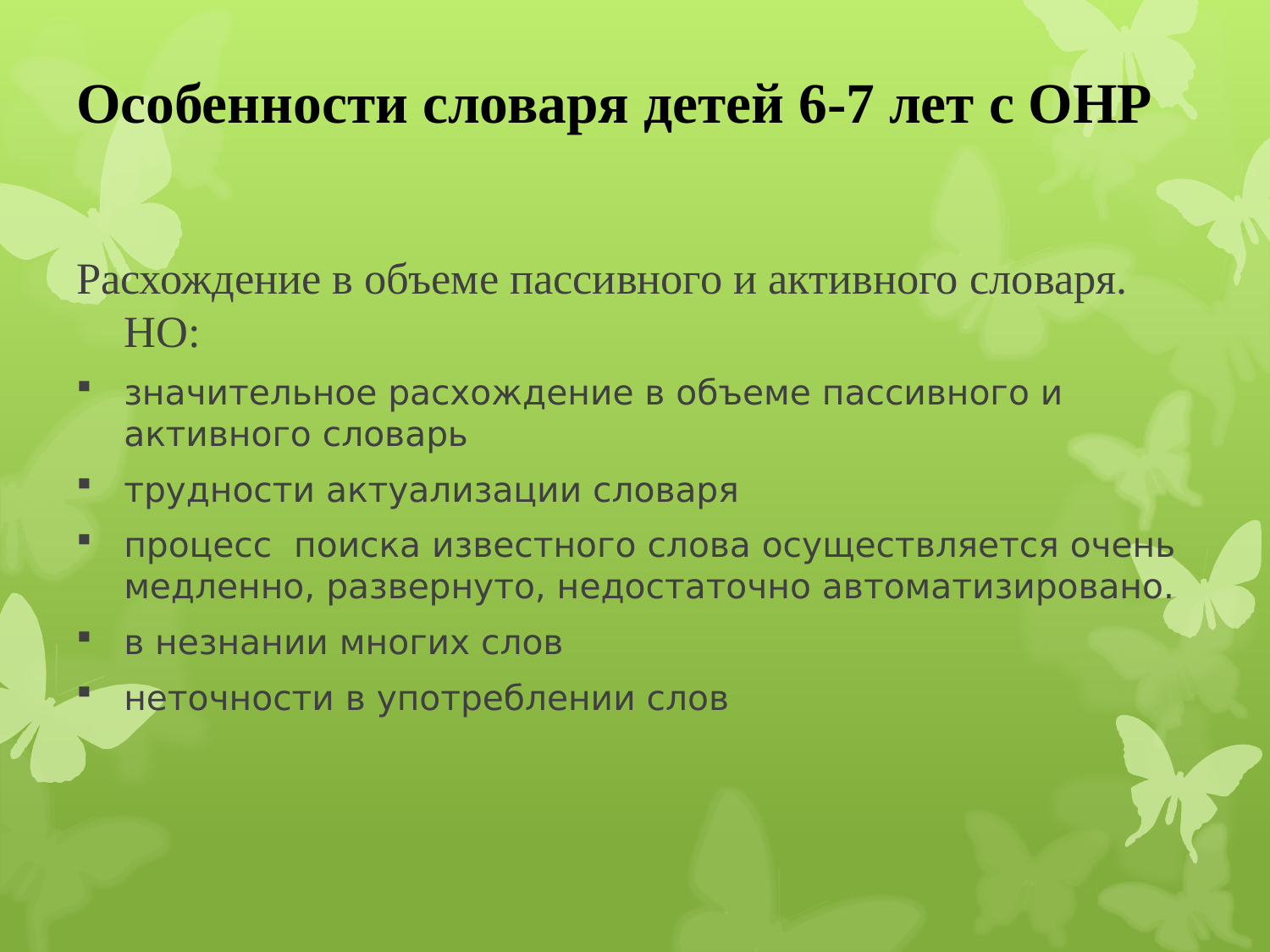

# Особенности словаря детей 6-7 лет с ОНР
Расхождение в объеме пассивного и активного словаря. НО:
значительное расхождение в объеме пассивного и активного словарь
трудности актуализации словаря
процесс  поиска известного слова осуществляется очень медленно, развернуто, недостаточно автоматизировано.
в незнании многих слов
неточности в употреблении слов